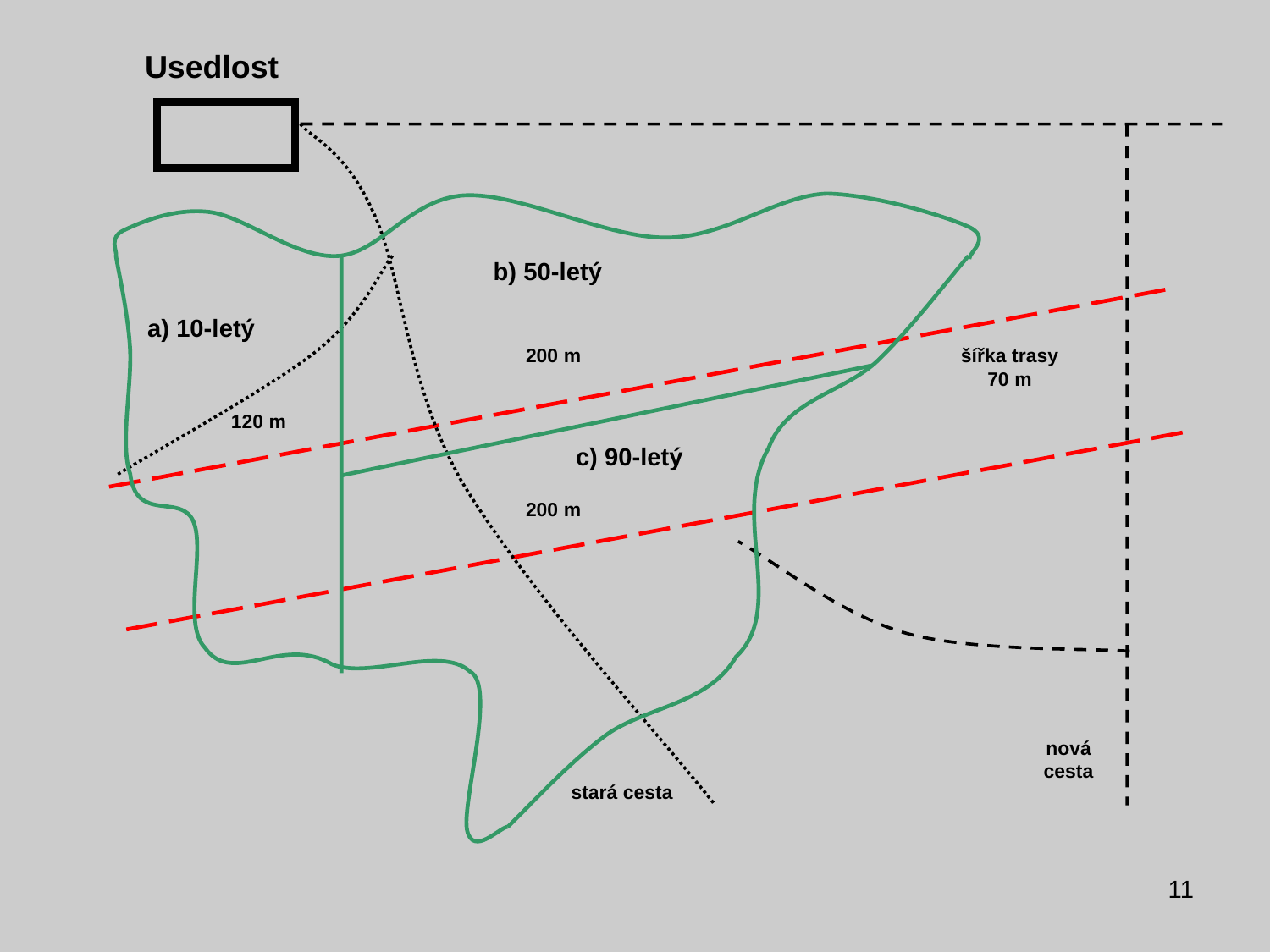

Usedlost

b) 50-letý

a) 10-letý
200 m
šířka trasy
70 m

120 m

c) 90-letý
200 m

nová
cesta
stará cesta
11